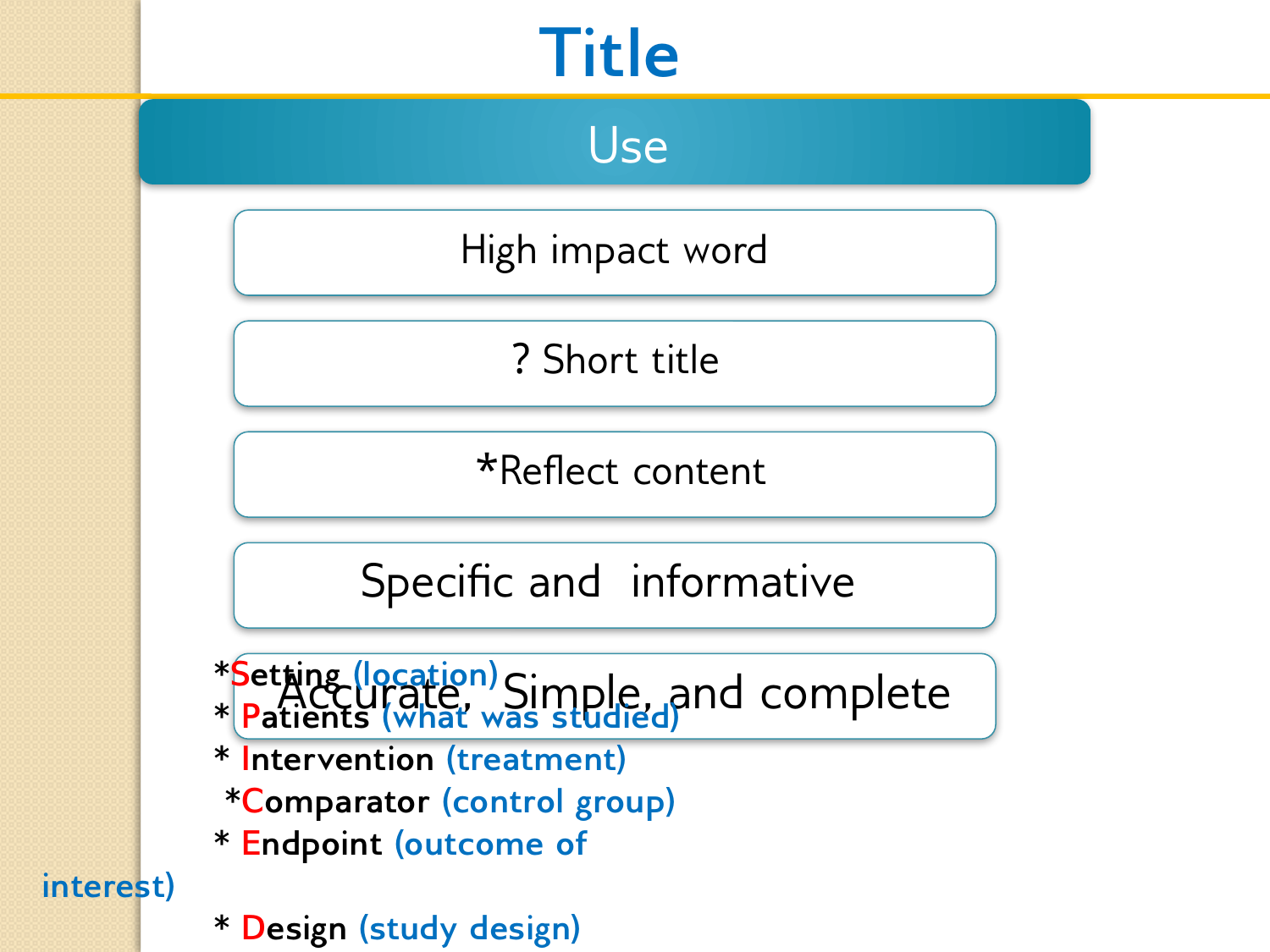

Title

Use
High impact word
Accurate,  Simple, and complete
 Specific and  informative
               *Setting (location)
               * Patients (what was studied)
               * Intervention (treatment)
                *Comparator (control group)
               * Endpoint (outcome of interest)
               * Design (study design)